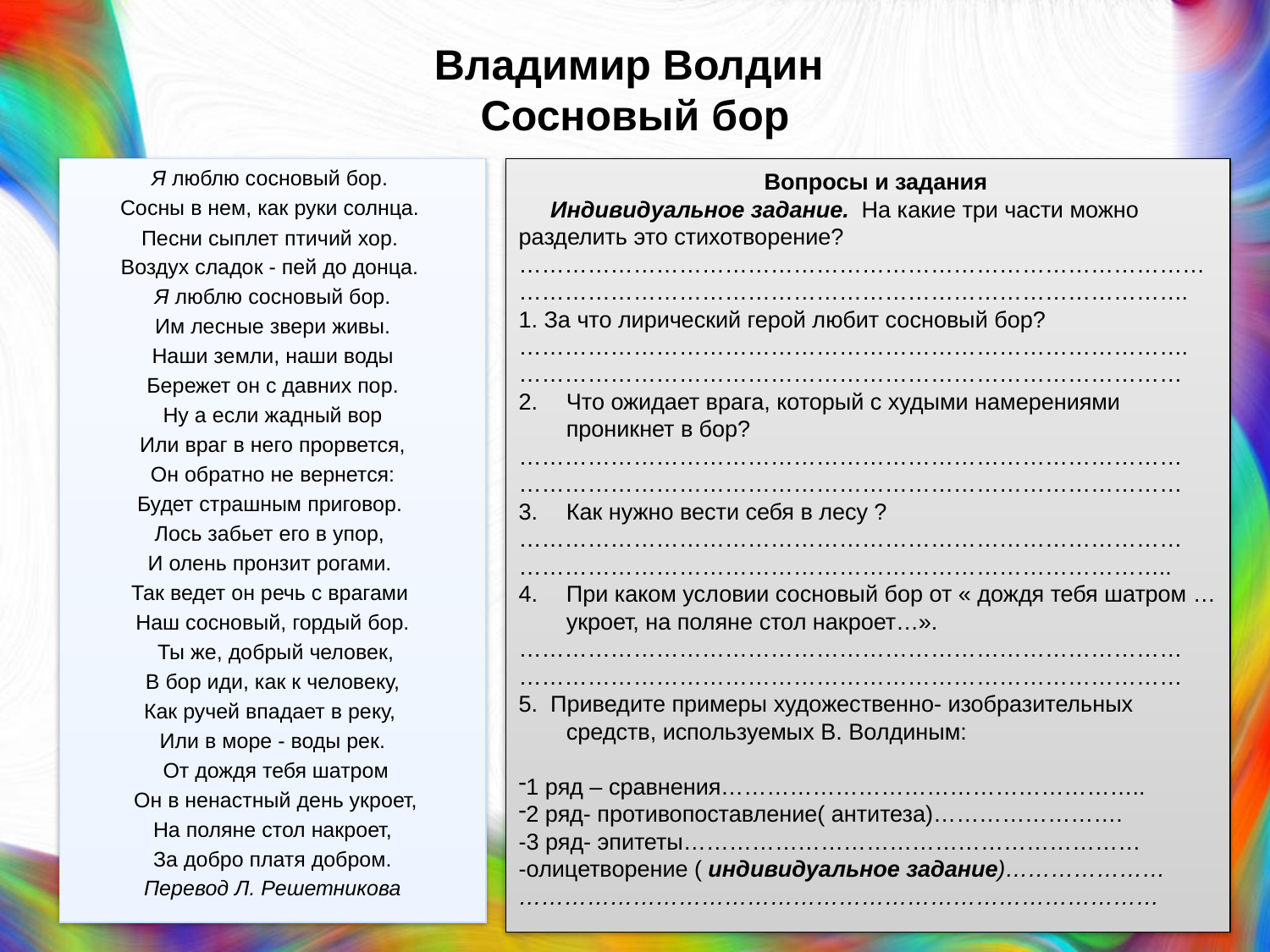

# Владимир Волдин Сосновый бор
Я люблю сосновый бор.
Сосны в нем, как руки солнца.
Песни сыплет птичий хор.
Воздух сладок - пей до донца.
Я люблю сосновый бор.
 Им лесные звери живы.
Наши земли, наши воды
Бережет он с давних пор.
 Ну а если жадный вор
Или враг в него прорвется,
 Он обратно не вернется:
Будет страшным приговор.
Лось забьет его в упор,
И олень пронзит рогами.
Так ведет он речь с врагами
Наш сосновый, гордый бор.
 Ты же, добрый человек,
 В бор иди, как к человеку,
Как ручей впадает в реку,
Или в море - воды рек.
 От дождя тебя шатром
 Он в ненастный день укроет,
 На поляне стол накроет,
За добро платя добром.
Перевод Л. Решетникова

                                        Вопросы и задания
     Индивидуальное задание.  На какие три части можно разделить это стихотворение?
…………………………………………………………………………………………………………………………………………………………….
1. За что лирический герой любит сосновый бор?
…………………………………………………………………………….
……………………………………………………………………………
Что ожидает врага, который с худыми намерениями проникнет в бор?
……………………………………………………………………………
……………………………………………………………………………
Как нужно вести себя в лесу ?
……………………………………………………………………………
…………………………………………………………………………..
При каком условии сосновый бор от « дождя тебя шатром …укроет, на поляне стол накроет…».
……………………………………………………………………………
……………………………………………………………………………
5.  Приведите примеры художественно- изобразительных средств, используемых В. Волдиным:

1 ряд – сравнения………………………………………………..
2 ряд- противопоставление( антитеза)…………………….
-3 ряд- эпитеты……………………………………………………
-олицетворение ( индивидуальное задание)…………………
…………………………………………………………………………